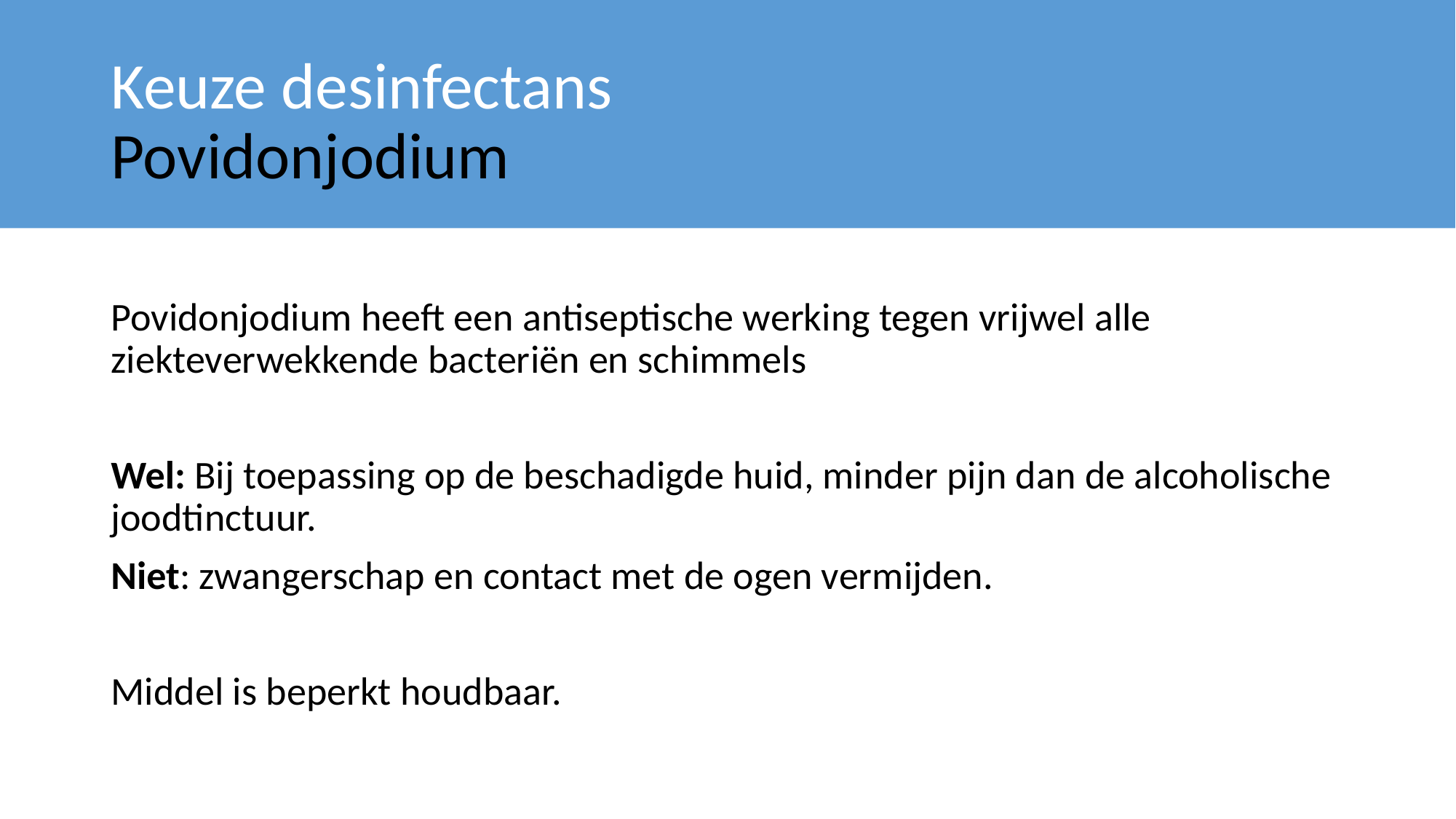

# Keuze desinfectans Povidonjodium
Povidonjodium heeft een antiseptische werking tegen vrijwel alle ziekteverwekkende bacteriën en schimmels

Wel: Bij toepassing op de beschadigde huid, minder pijn dan de alcoholische joodtinctuur.
Niet: zwangerschap en contact met de ogen vermijden.

Middel is beperkt houdbaar.